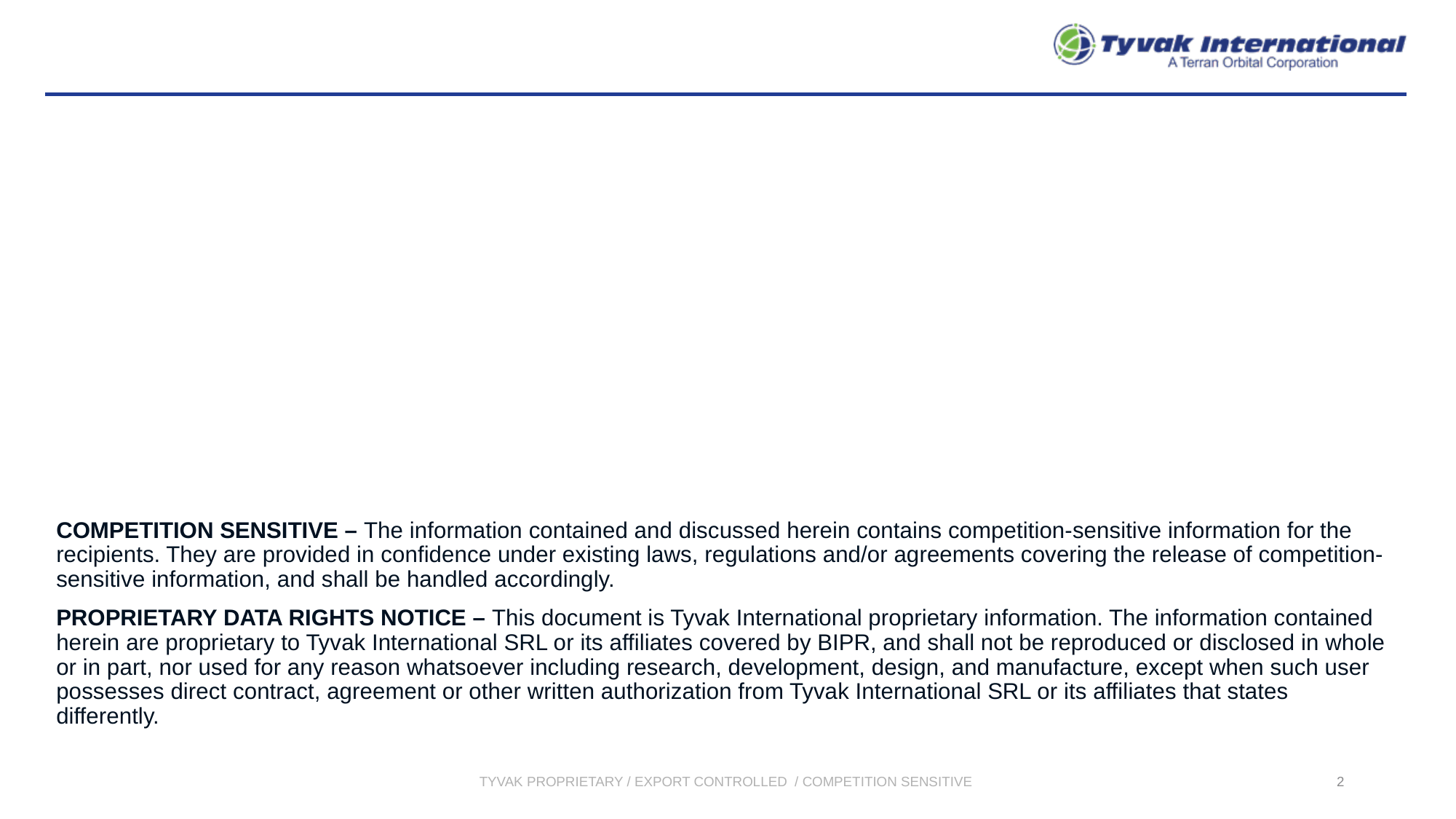

#
TYVAK PROPRIETARY / EXPORT CONTROLLED  / COMPETITION SENSITIVE
2